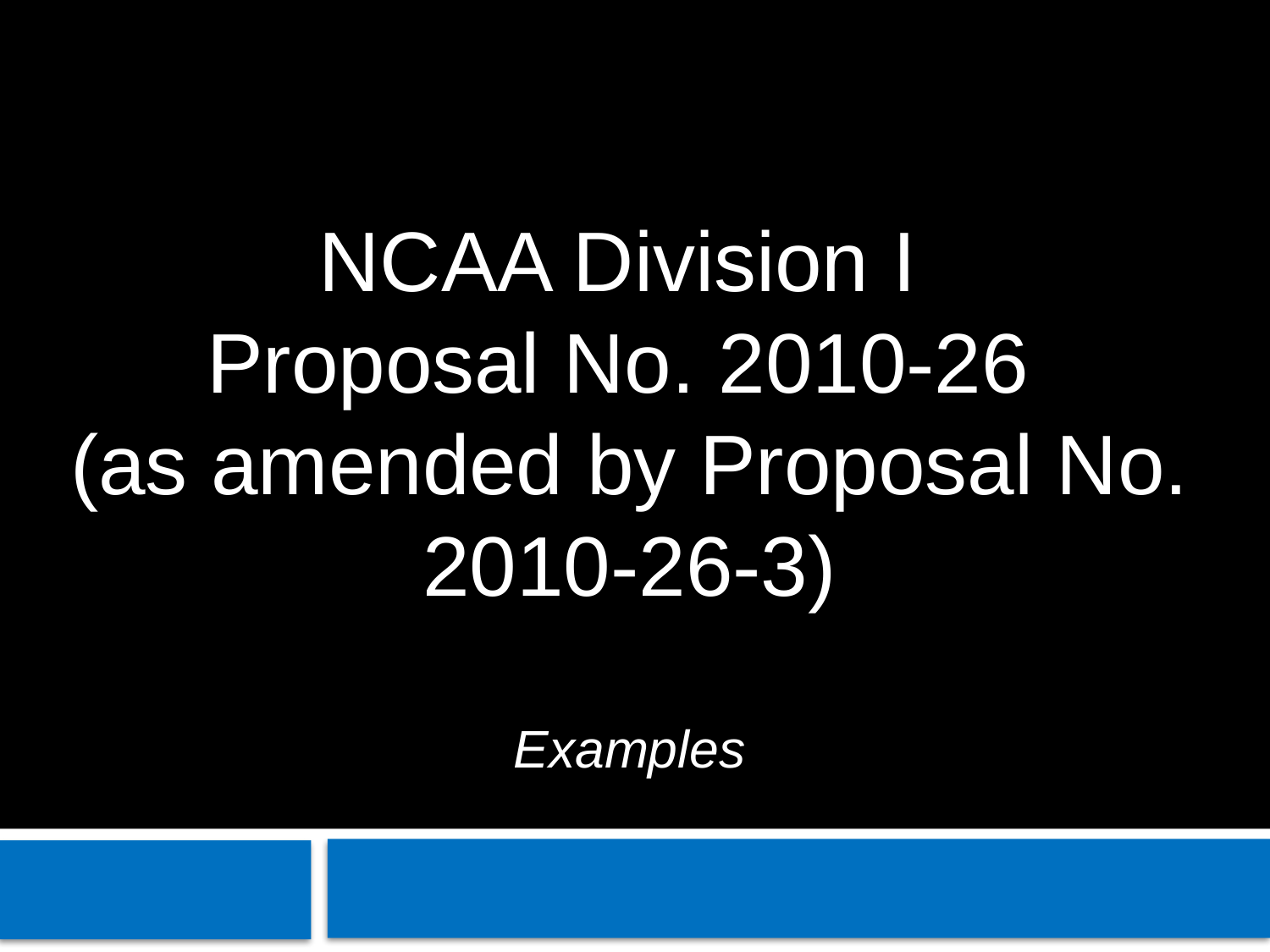

NCAA Division I
Proposal No. 2010-26
(as amended by Proposal No. 2010-26-3)

Examples